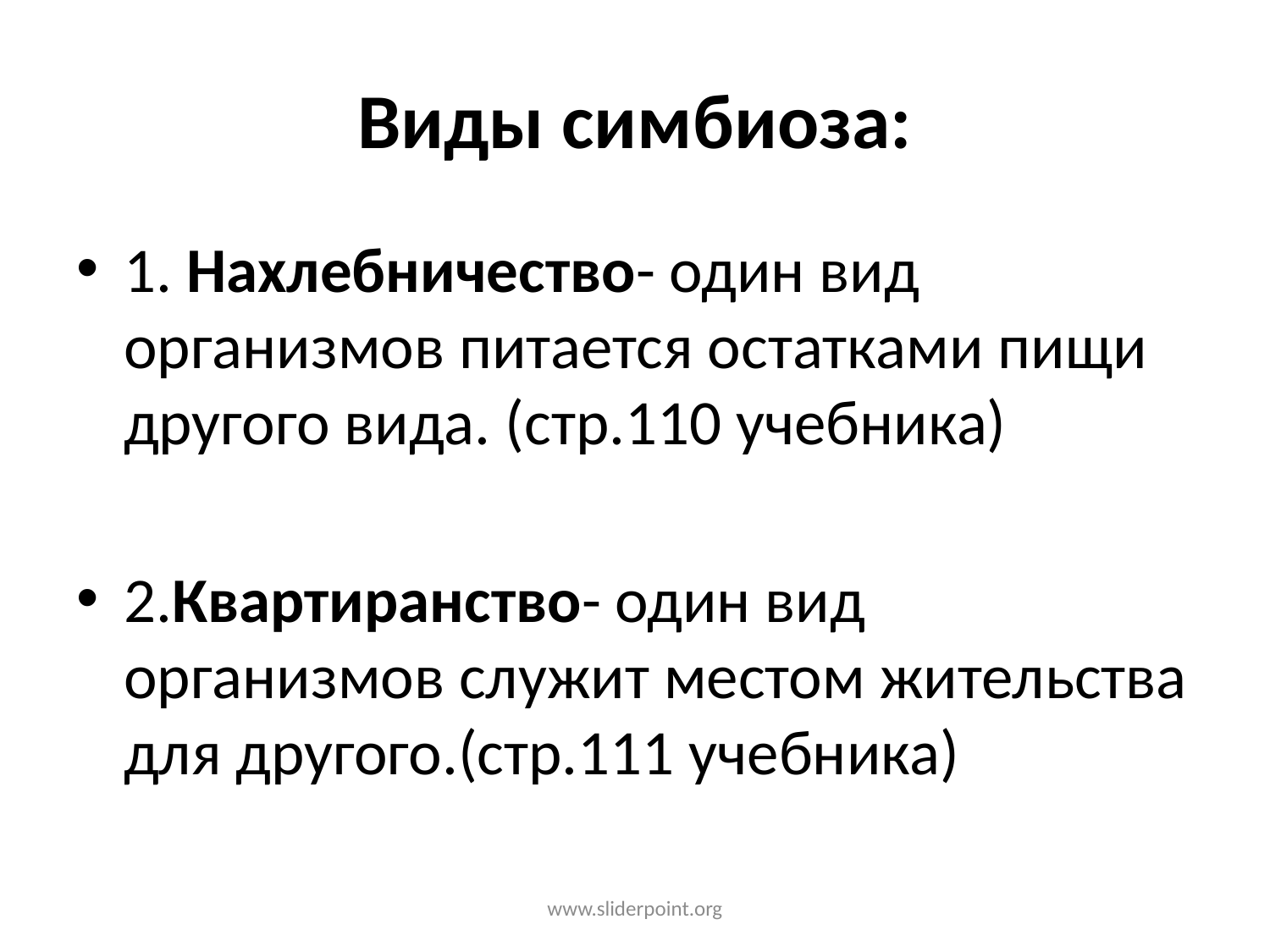

# Виды симбиоза:
1. Нахлебничество- один вид организмов питается остатками пищи другого вида. (стр.110 учебника)

2.Квартиранство- один вид организмов служит местом жительства для другого.(стр.111 учебника)
www.sliderpoint.org